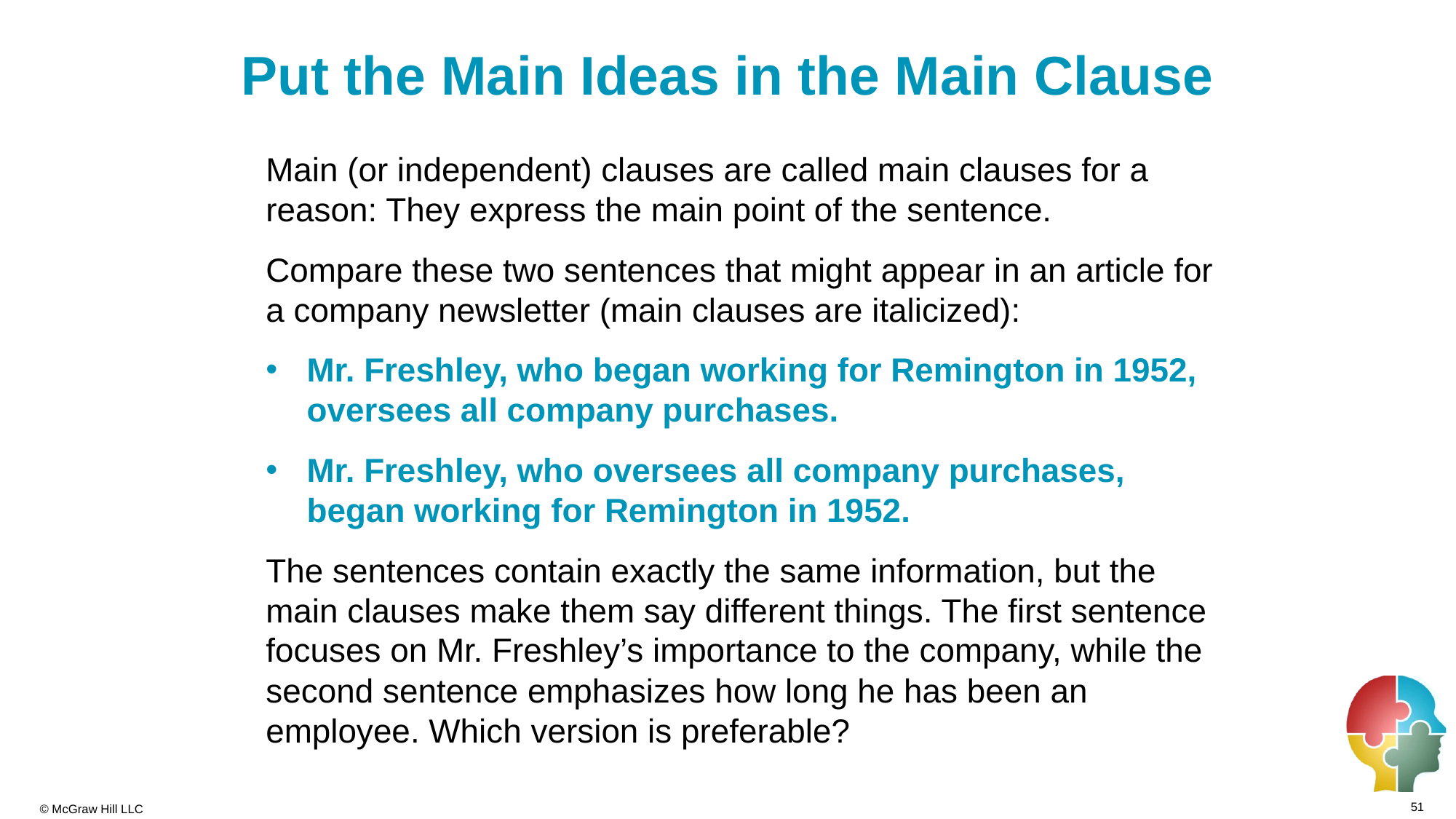

# Put the Main Ideas in the Main Clause
Main (or independent) clauses are called main clauses for a reason: They express the main point of the sentence.
Compare these two sentences that might appear in an article for a company newsletter (main clauses are italicized):
Mr. Freshley, who began working for Remington in 1952, oversees all company purchases.
Mr. Freshley, who oversees all company purchases, began working for Remington in 1952.
The sentences contain exactly the same information, but the main clauses make them say different things. The first sentence focuses on Mr. Freshley’s importance to the company, while the second sentence emphasizes how long he has been an employee. Which version is preferable?
51